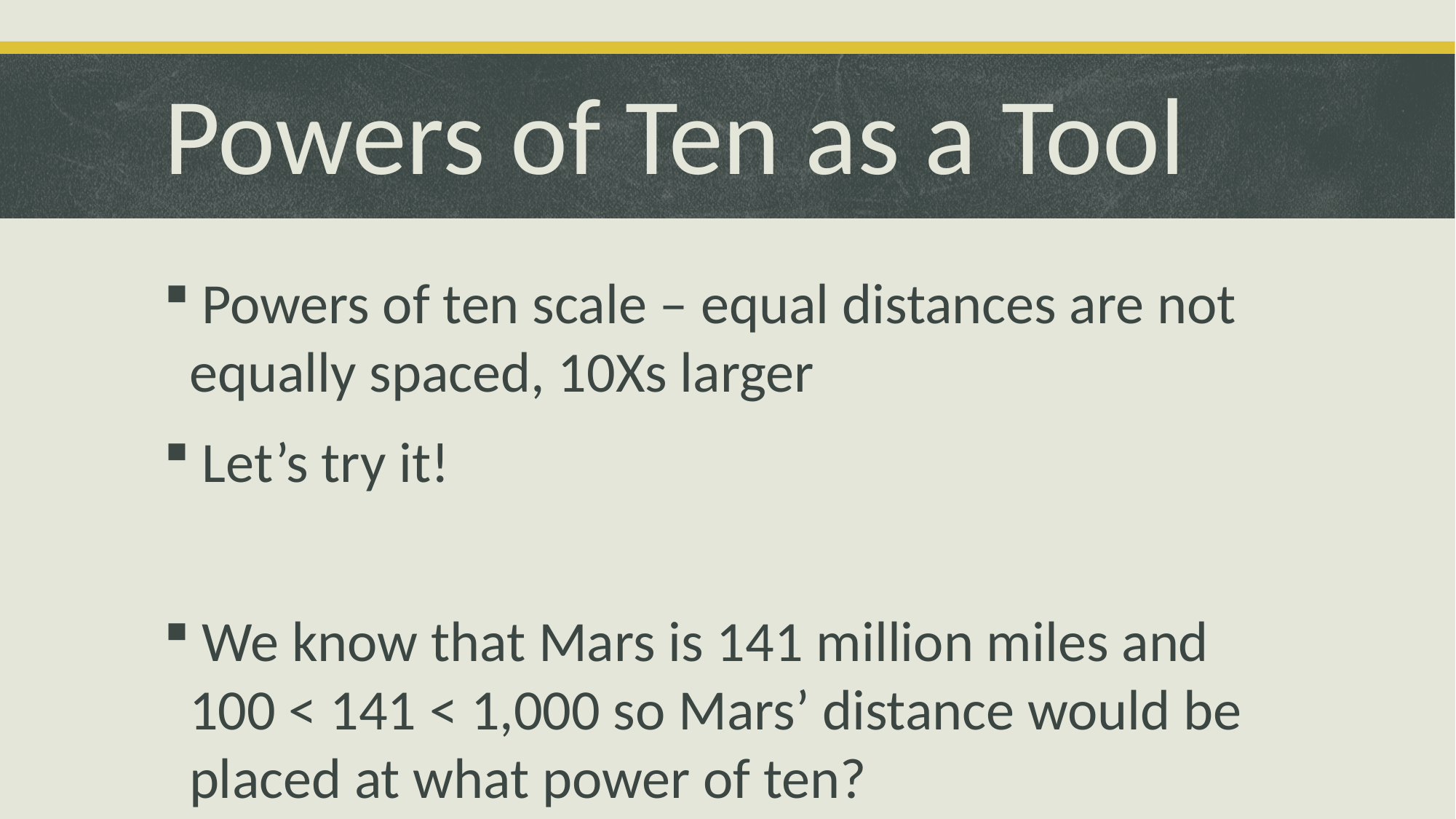

# Powers of Ten as a Tool
 Powers of ten scale – equal distances are not equally spaced, 10Xs larger
 Let’s try it!

 We know that Mars is 141 million miles and 100 < 141 < 1,000 so Mars’ distance would be placed at what power of ten?